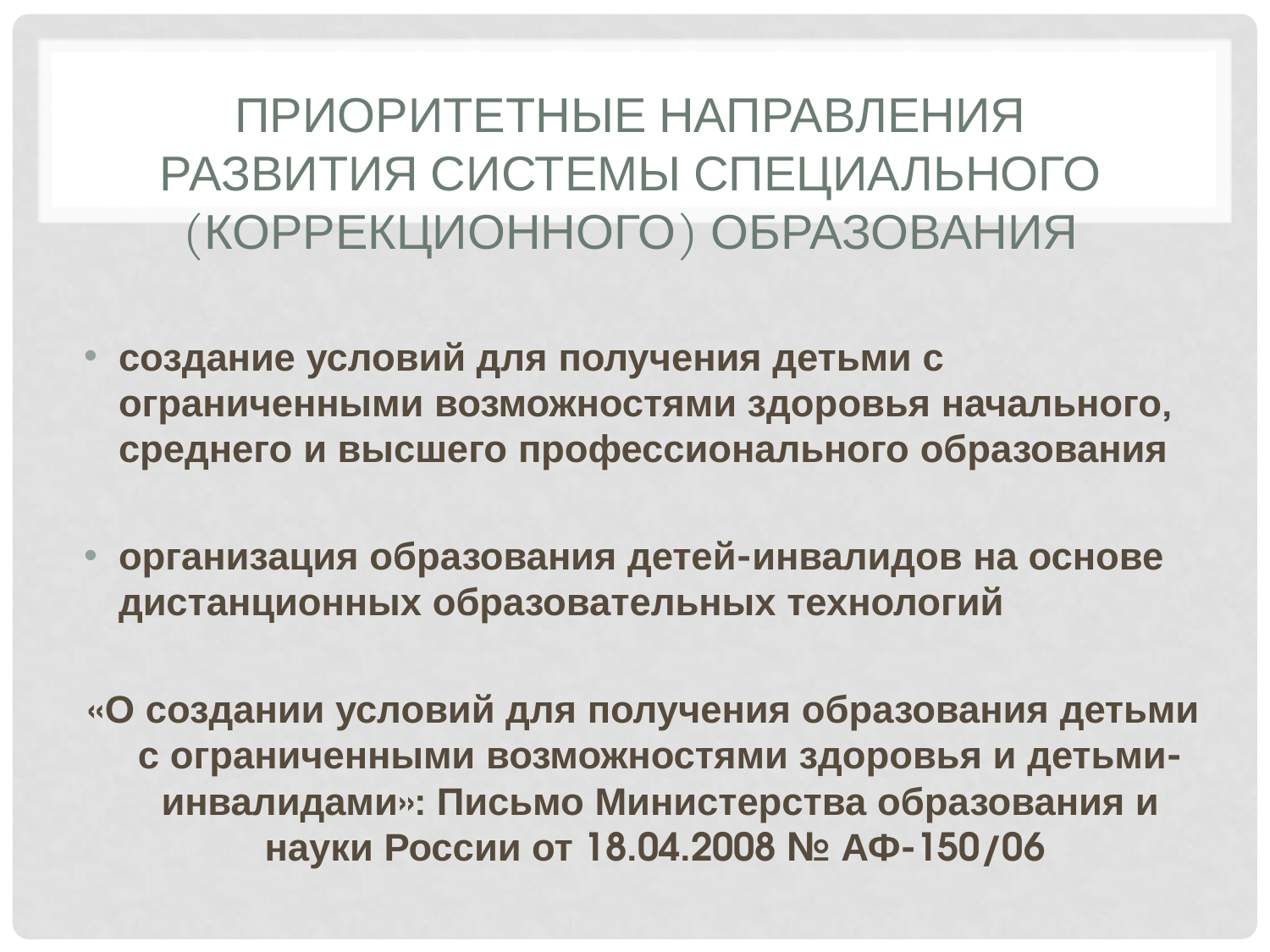

# Приоритетные направления развития системы специального (коррекционного) образования
создание условий для получения детьми с ограниченными возможностями здоровья начального, среднего и высшего профессионального образования

организация образования детей-инвалидов на основе дистанционных образовательных технологий

«О создании условий для получения образования детьми с ограниченными возможностями здоровья и детьми-инвалидами»: Письмо Министерства образования и науки России от 18.04.2008 № АФ-150/06